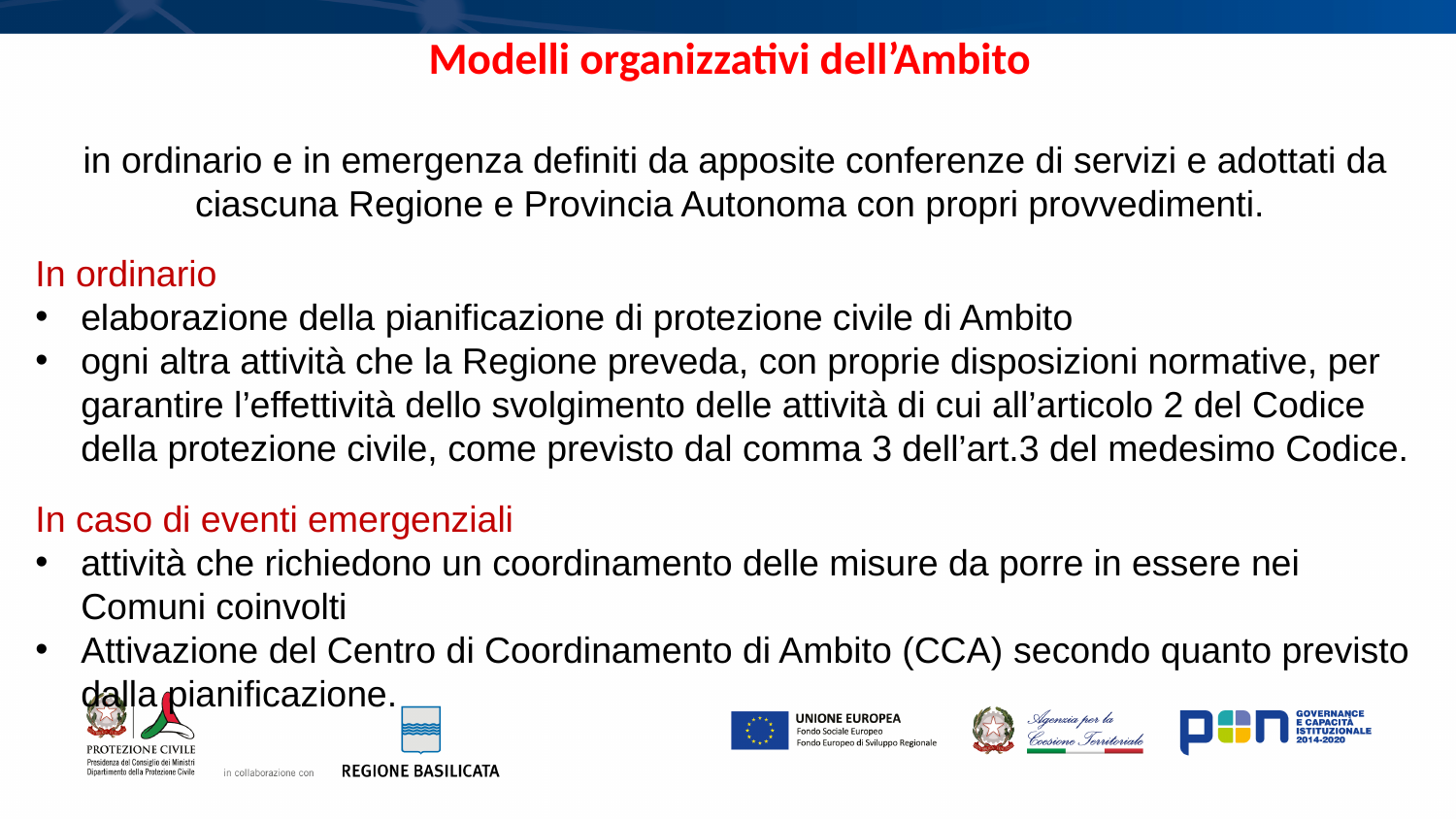

Modelli organizzativi dell’Ambito

 in ordinario e in emergenza definiti da apposite conferenze di servizi e adottati da ciascuna Regione e Provincia Autonoma con propri provvedimenti.

In ordinario
elaborazione della pianificazione di protezione civile di Ambito
ogni altra attività che la Regione preveda, con proprie disposizioni normative, per garantire l’effettività dello svolgimento delle attività di cui all’articolo 2 del Codice della protezione civile, come previsto dal comma 3 dell’art.3 del medesimo Codice.

In caso di eventi emergenziali
attività che richiedono un coordinamento delle misure da porre in essere nei Comuni coinvolti
Attivazione del Centro di Coordinamento di Ambito (CCA) secondo quanto previsto dalla pianificazione.